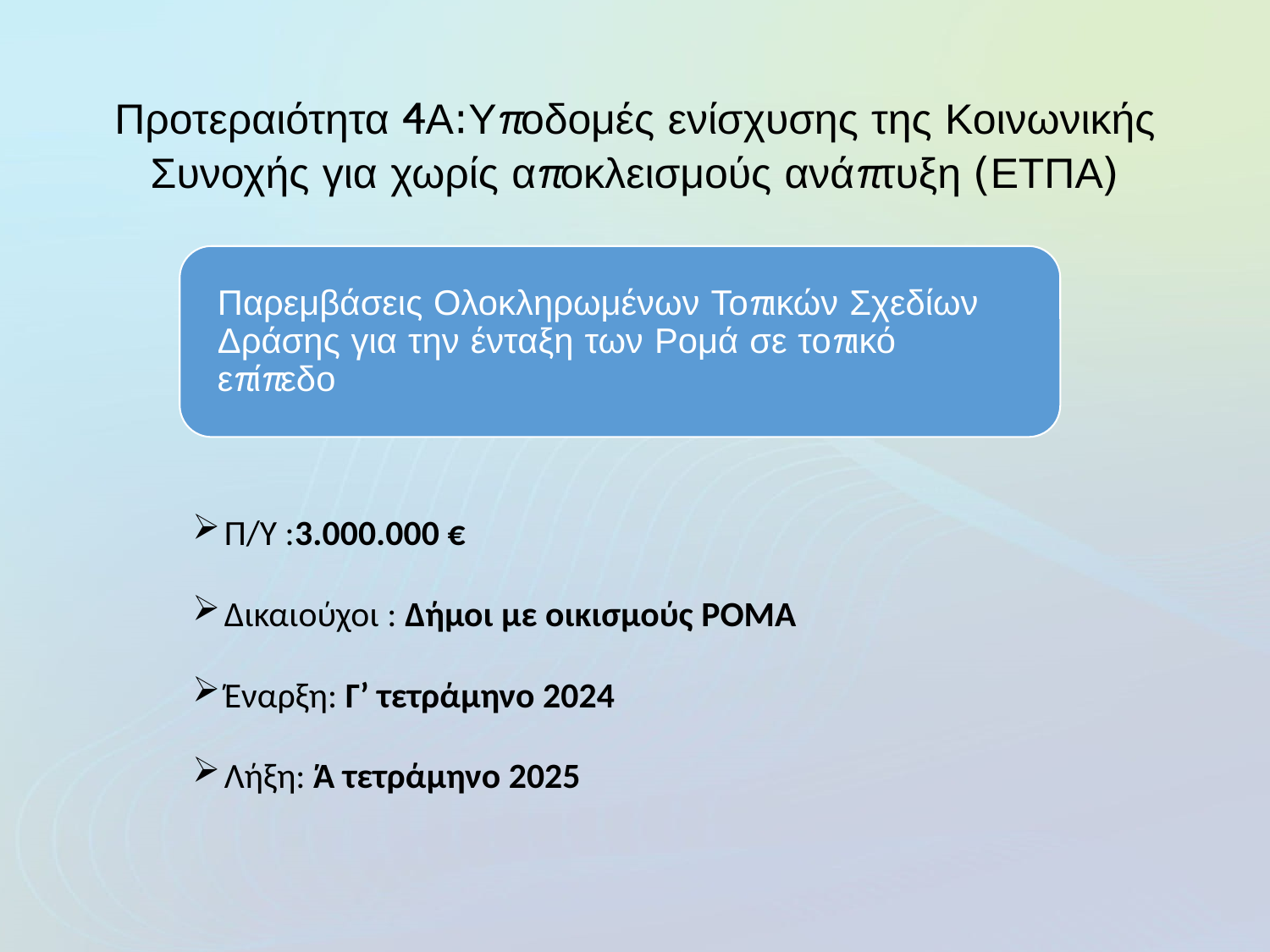

# Προτεραιότητα 4Α:Υποδομές ενίσχυσης της Κοινωνικής Συνοχής για χωρίς αποκλεισμούς ανάπτυξη (ΕΤΠΑ)

Παρεμβάσεις Ολοκληρωμένων Τοπικών Σχεδίων Δράσης για την ένταξη των Ρομά σε τοπικό επίπεδο
Π/Υ :3.000.000 €
Δικαιούχοι : Δήμοι με οικισμούς ΡΟΜΑ
Έναρξη: Γ’ τετράμηνο 2024
Λήξη: Ά τετράμηνο 2025